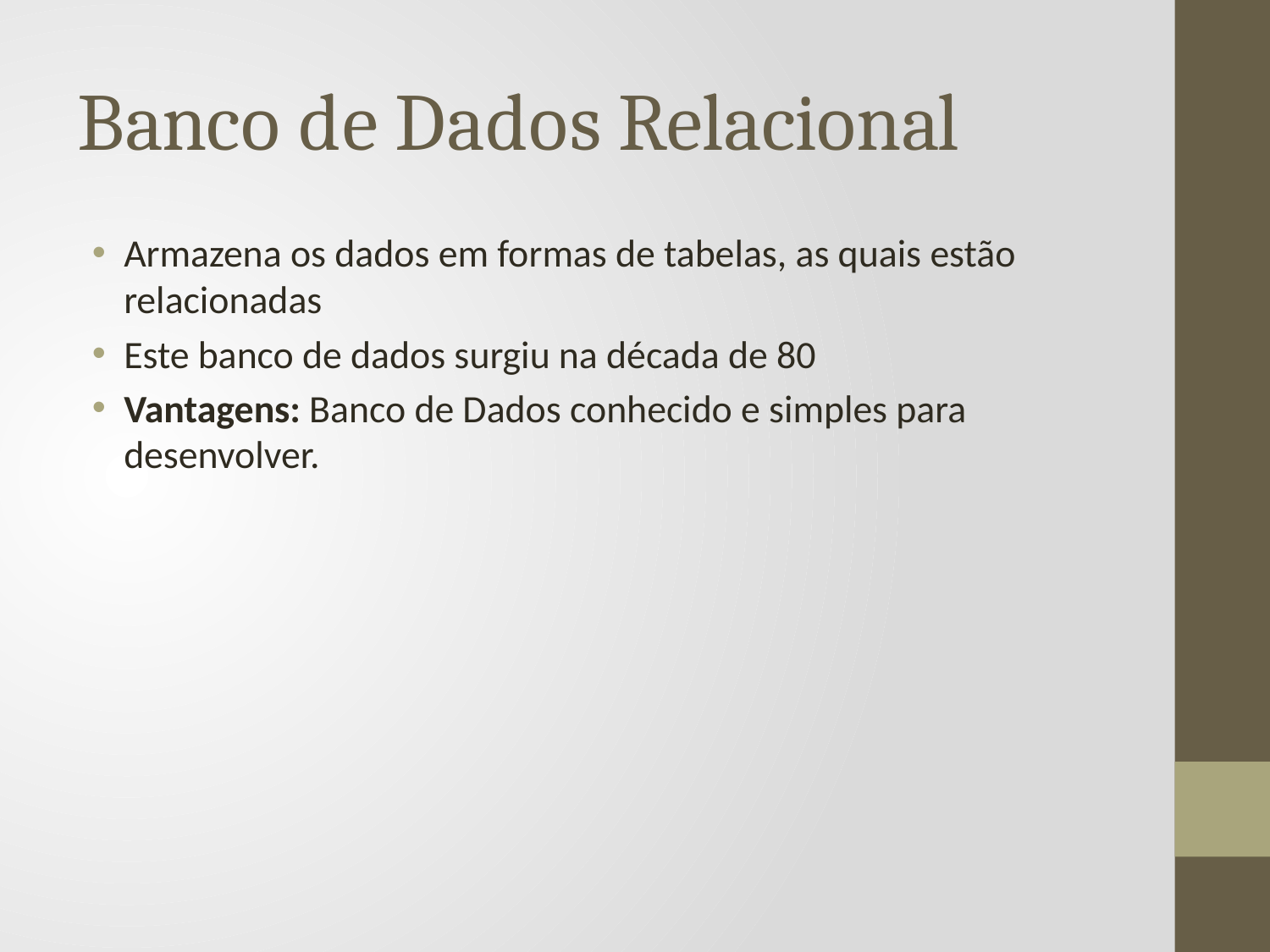

# Banco de Dados Relacional
Armazena os dados em formas de tabelas, as quais estão relacionadas
Este banco de dados surgiu na década de 80
Vantagens: Banco de Dados conhecido e simples para desenvolver.